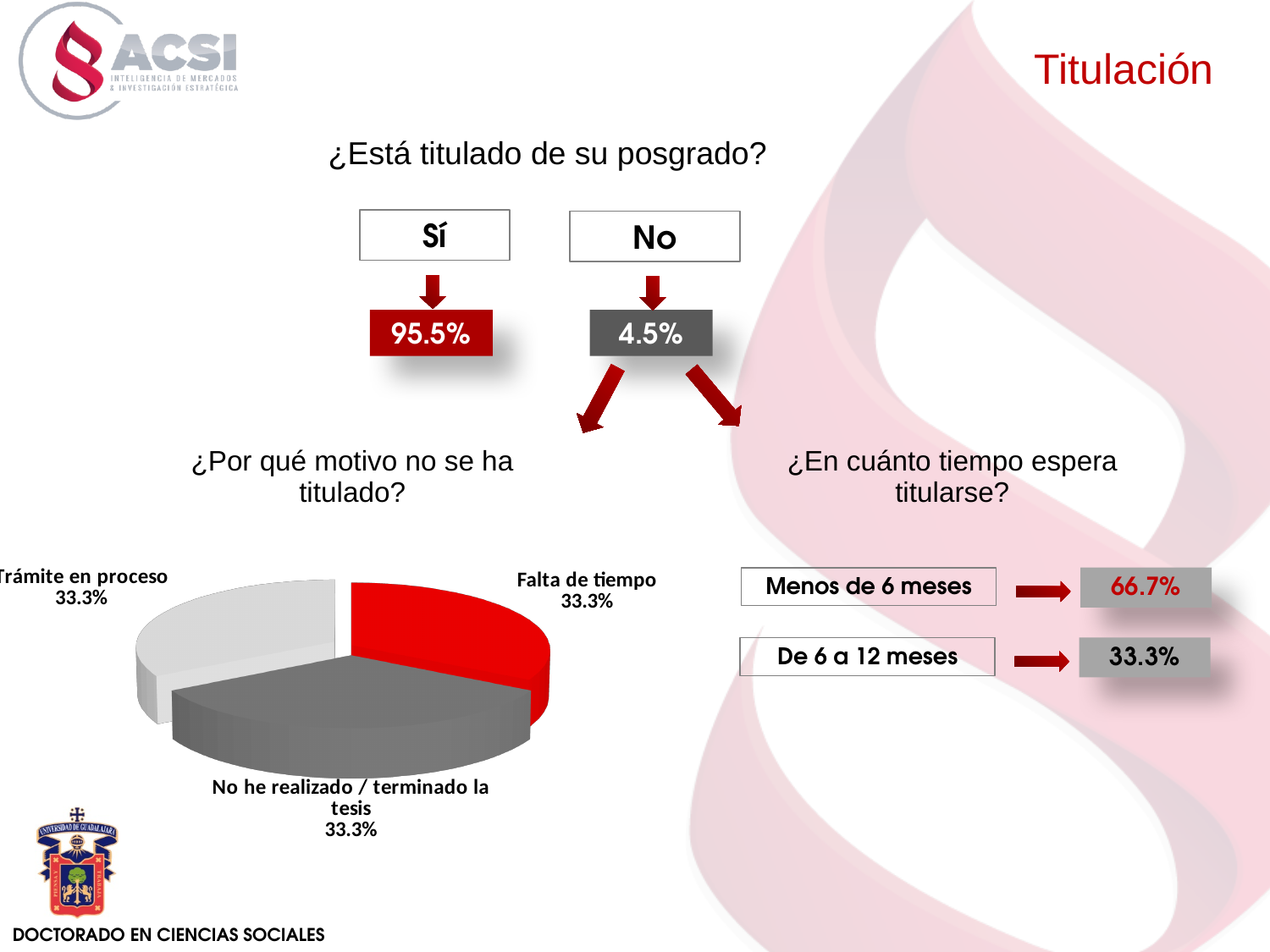

Titulación
¿Está titulado de su posgrado?
Sí
No

95.5%
4.5%

¿Por qué motivo no se ha titulado?
¿En cuánto tiempo espera titularse?

[unsupported chart]

66.7%
Menos de 6 meses

33.3%
De 6 a 12 meses